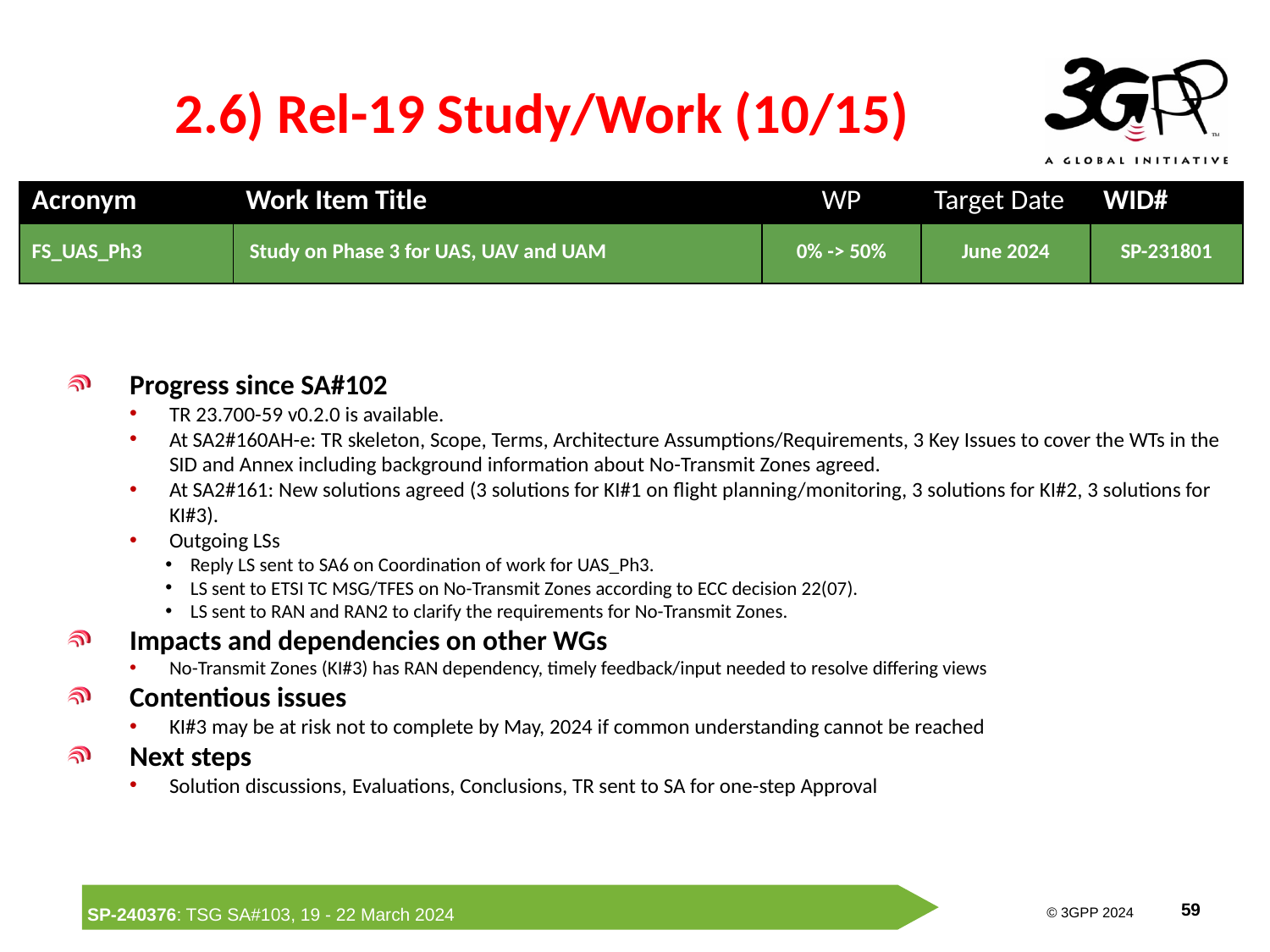

# 2.6) Rel-19 Study/Work (10/15)
| Acronym | Work Item Title | WP | Target Date | WID# |
| --- | --- | --- | --- | --- |
| FS\_UAS\_Ph3 | Study on Phase 3 for UAS, UAV and UAM | 0% -> 50% | June 2024 | SP-231801 |
Progress since SA#102
TR 23.700-59 v0.2.0 is available.
At SA2#160AH-e: TR skeleton, Scope, Terms, Architecture Assumptions/Requirements, 3 Key Issues to cover the WTs in the SID and Annex including background information about No-Transmit Zones agreed.
At SA2#161: New solutions agreed (3 solutions for KI#1 on flight planning/monitoring, 3 solutions for KI#2, 3 solutions for KI#3).
Outgoing LSs
Reply LS sent to SA6 on Coordination of work for UAS_Ph3.
LS sent to ETSI TC MSG/TFES on No-Transmit Zones according to ECC decision 22(07).
LS sent to RAN and RAN2 to clarify the requirements for No-Transmit Zones.
Impacts and dependencies on other WGs
No-Transmit Zones (KI#3) has RAN dependency, timely feedback/input needed to resolve differing views
Contentious issues
KI#3 may be at risk not to complete by May, 2024 if common understanding cannot be reached
Next steps
Solution discussions, Evaluations, Conclusions, TR sent to SA for one-step Approval